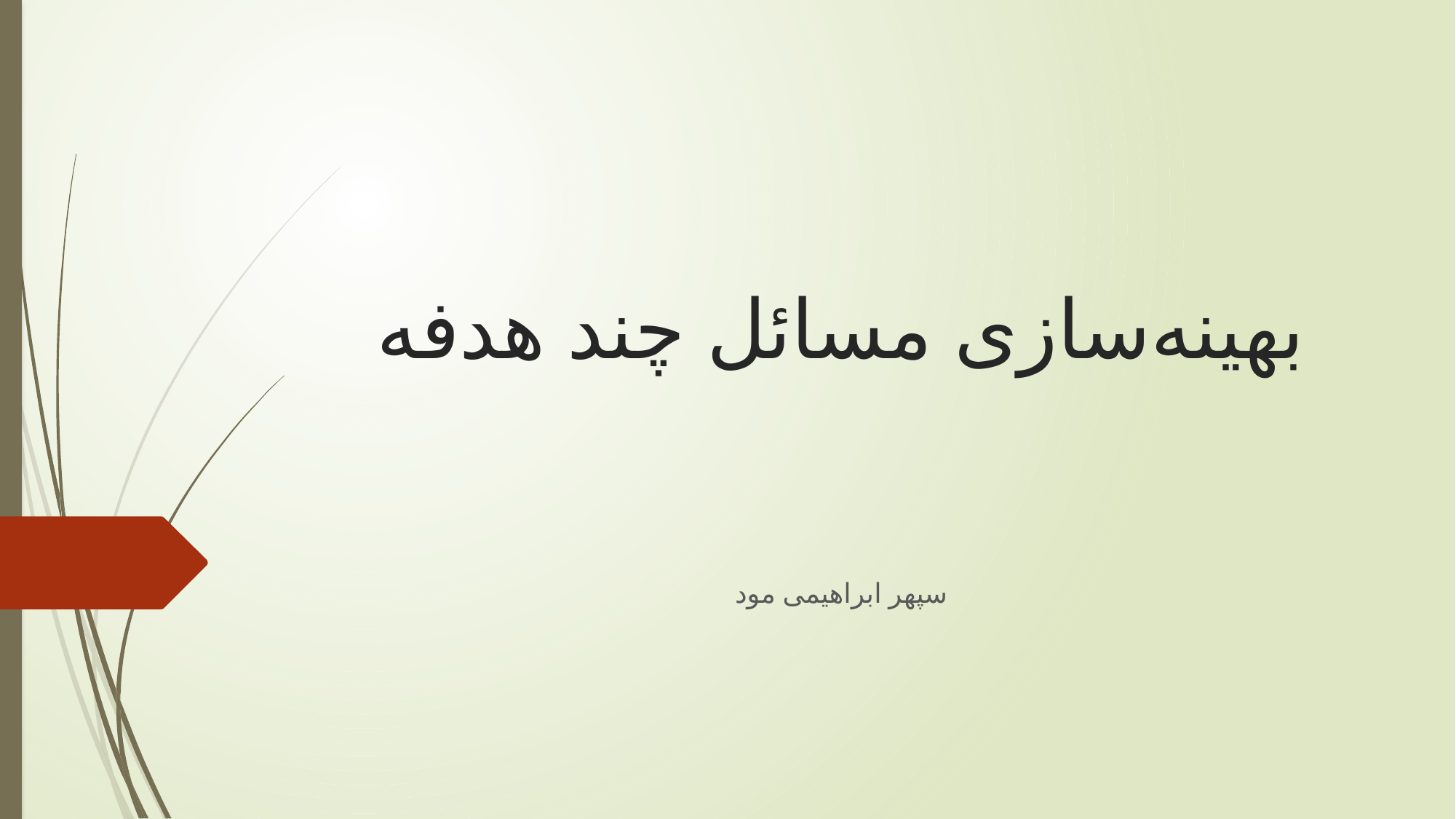

# بهینه‌سازی مسائل چند هدفه
سپهر ابراهیمی مود